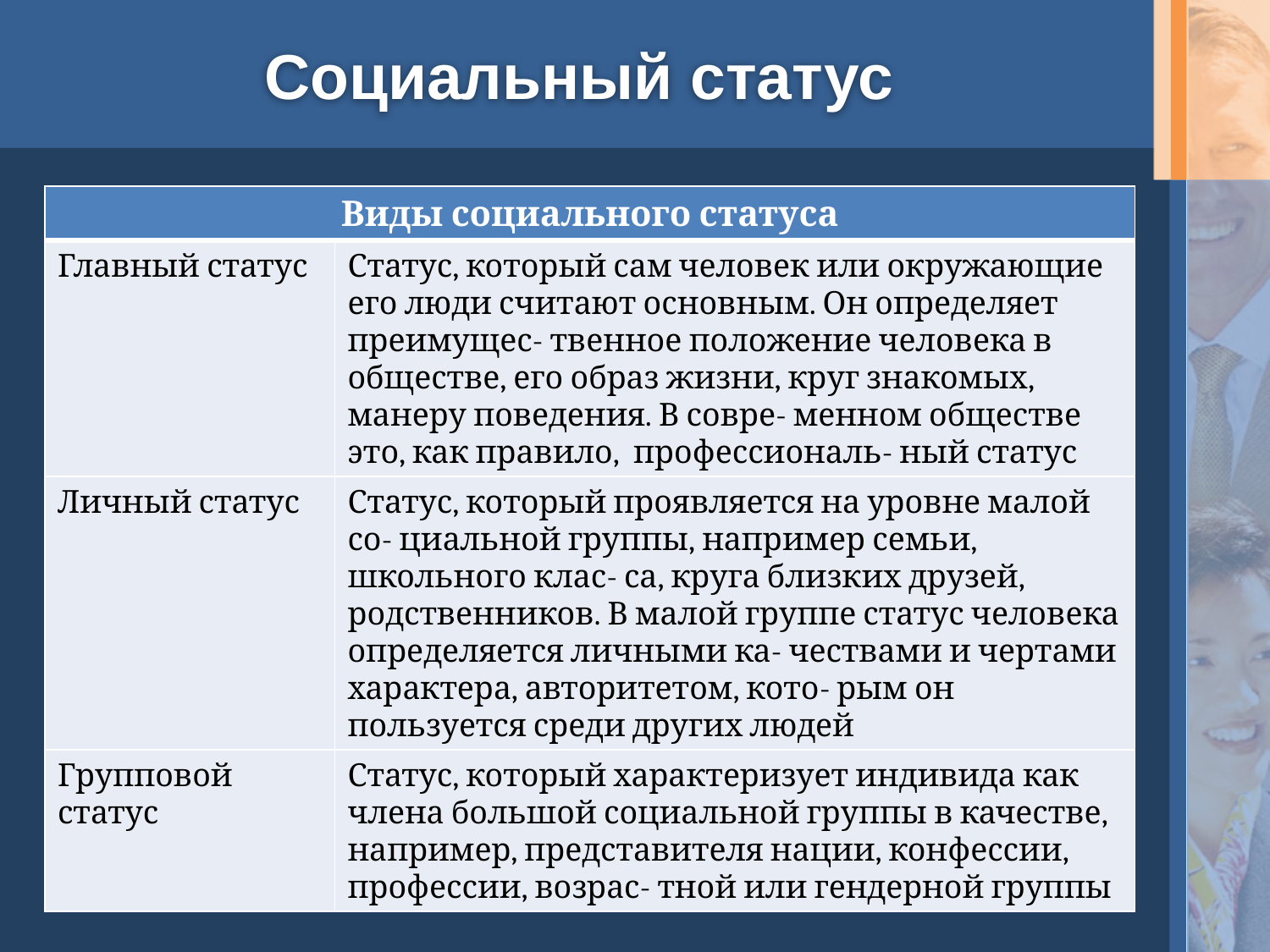

# Социальный статус
| Виды социального статуса |  |
| --- | --- |
| Главный статус | Статус, который сам человек или окружающие его люди считают основным. Он определяет преимущес- твенное положение человека в обществе, его образ жизни, круг знакомых, манеру поведения. В совре- менном обществе это, как правило, профессиональ- ный статус |
| Личный статус | Статус, который проявляется на уровне малой со- циальной группы, например семьи, школьного клас- са, круга близких друзей, родственников. В малой группе статус человека определяется личными ка- чествами и чертами характера, авторитетом, кото- рым он пользуется среди других людей |
| Групповой статус | Статус, который характеризует индивида как члена большой социальной группы в качестве, например, представителя нации, конфессии, профессии, возрас- тной или гендерной группы |